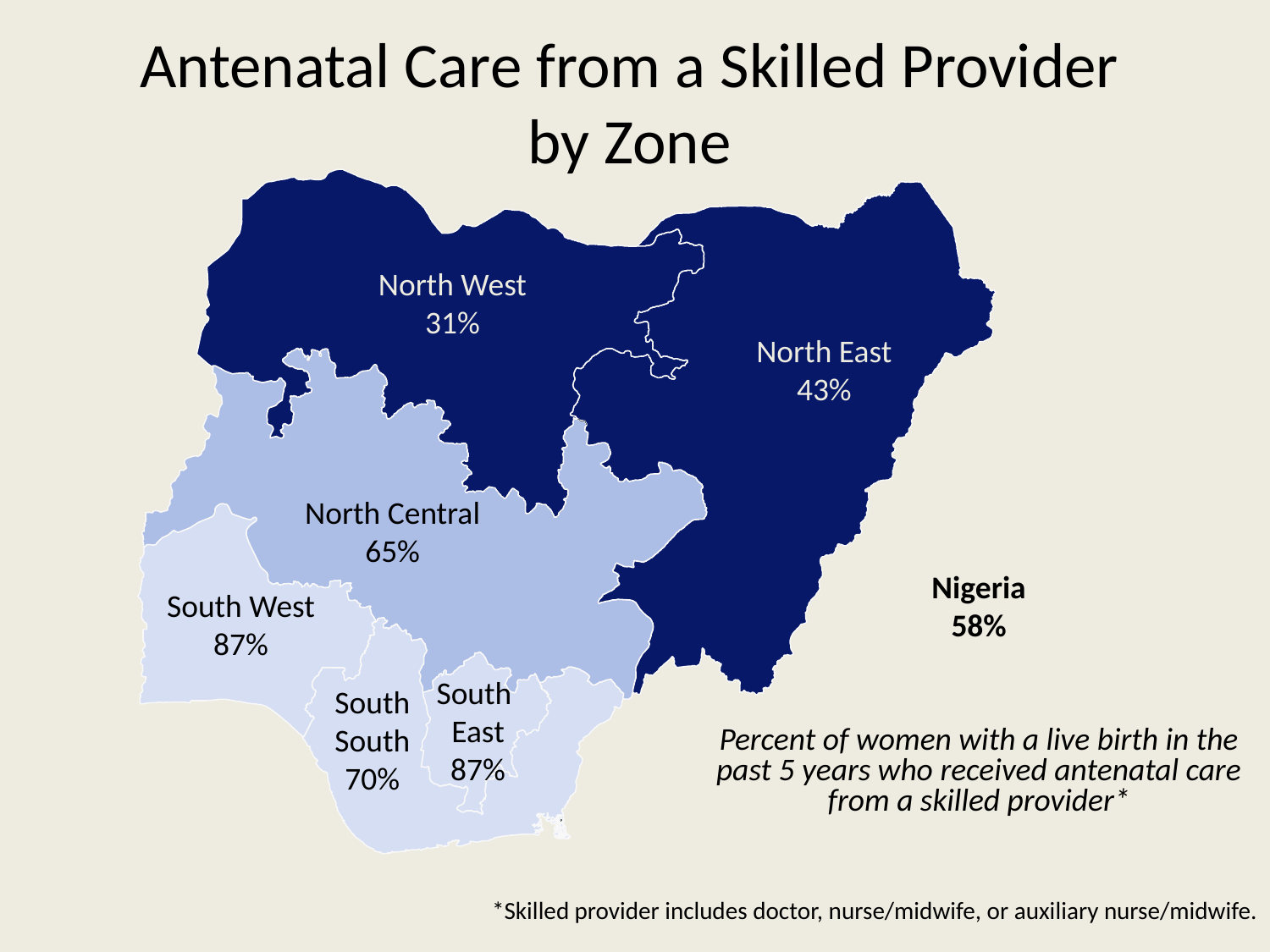

# Antenatal Care from a Skilled Provider by Zone

North West
31%
North East
43%
North Central
65%
South West
87%
South
East
87%
South
South
70%
Nigeria
58%
Percent of women with a live birth in the past 5 years who received antenatal care from a skilled provider*
*Skilled provider includes doctor, nurse/midwife, or auxiliary nurse/midwife.